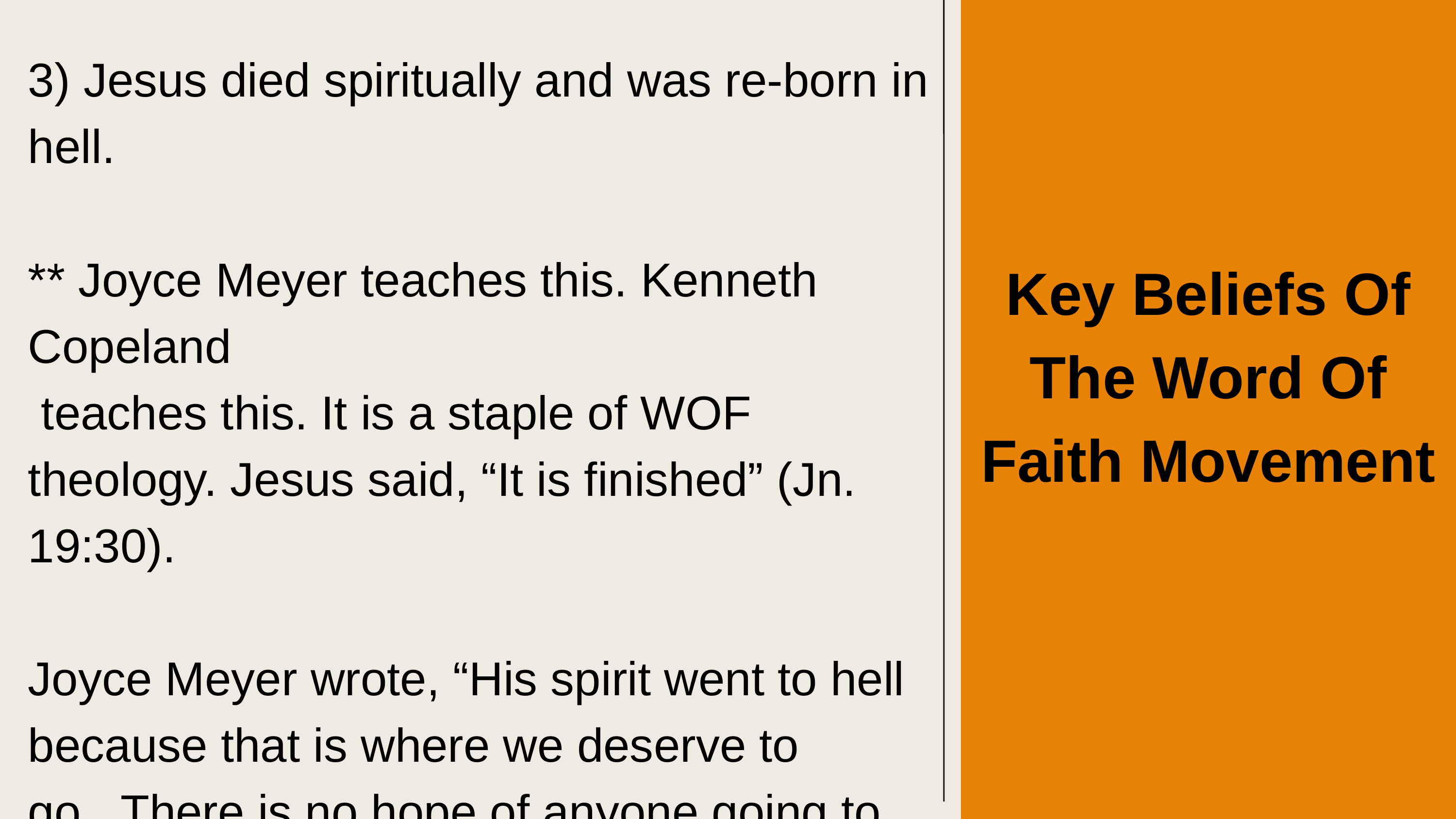

3) Jesus died spiritually and was re-born in hell.

** Joyce Meyer teaches this. Kenneth Copeland
 teaches this. It is a staple of WOF theology. Jesus said, “It is finished” (Jn. 19:30).

Joyce Meyer wrote, “His spirit went to hell because that is where we deserve to go...There is no hope of anyone going to heaven unless this believe this truth.”
Key Beliefs Of The Word Of Faith Movement